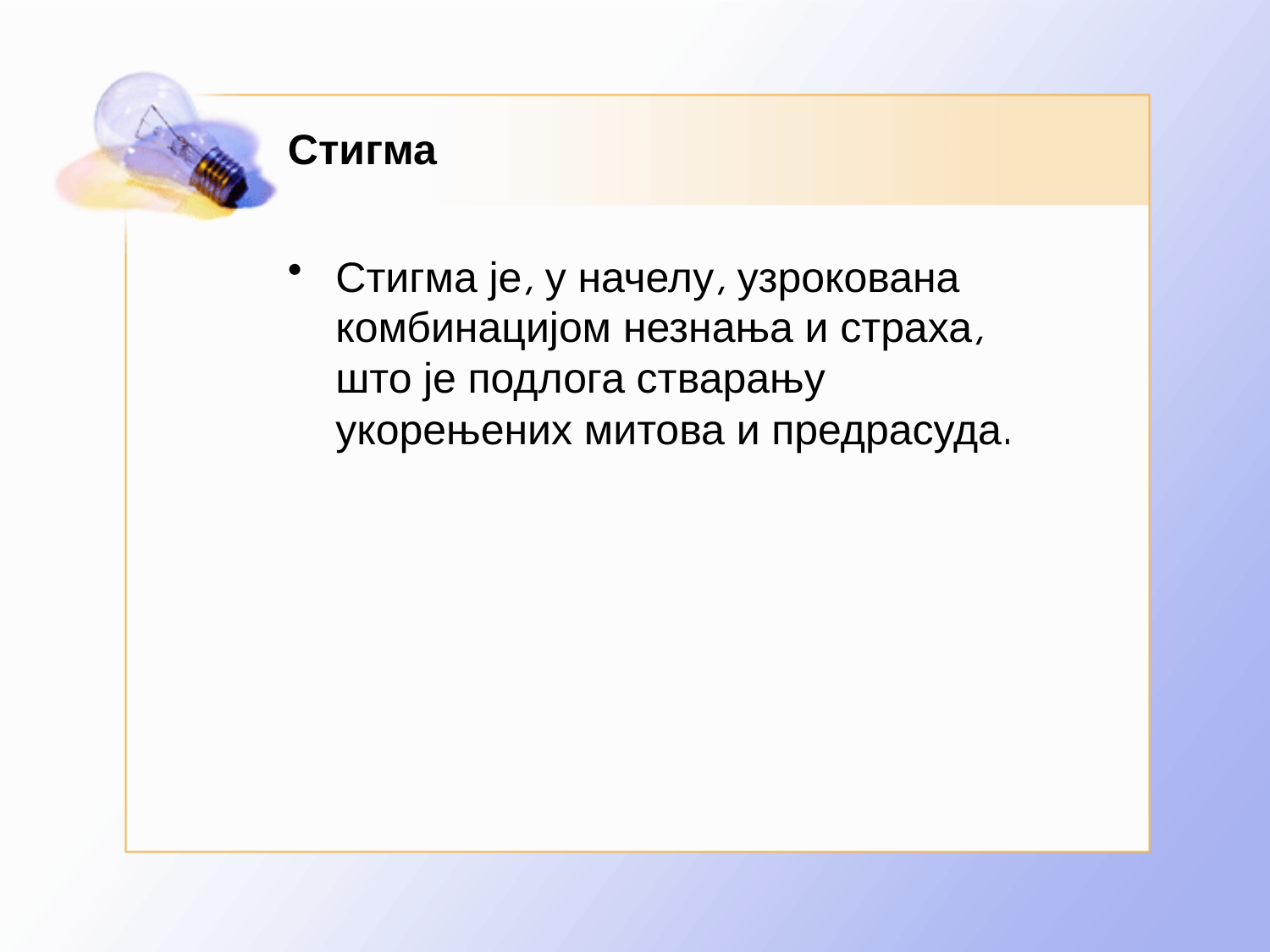

# Стигма
Стигма је, у начелу, узрокована комбинацијом незнања и страха, што је подлога стварању укорењених митова и предрасуда.